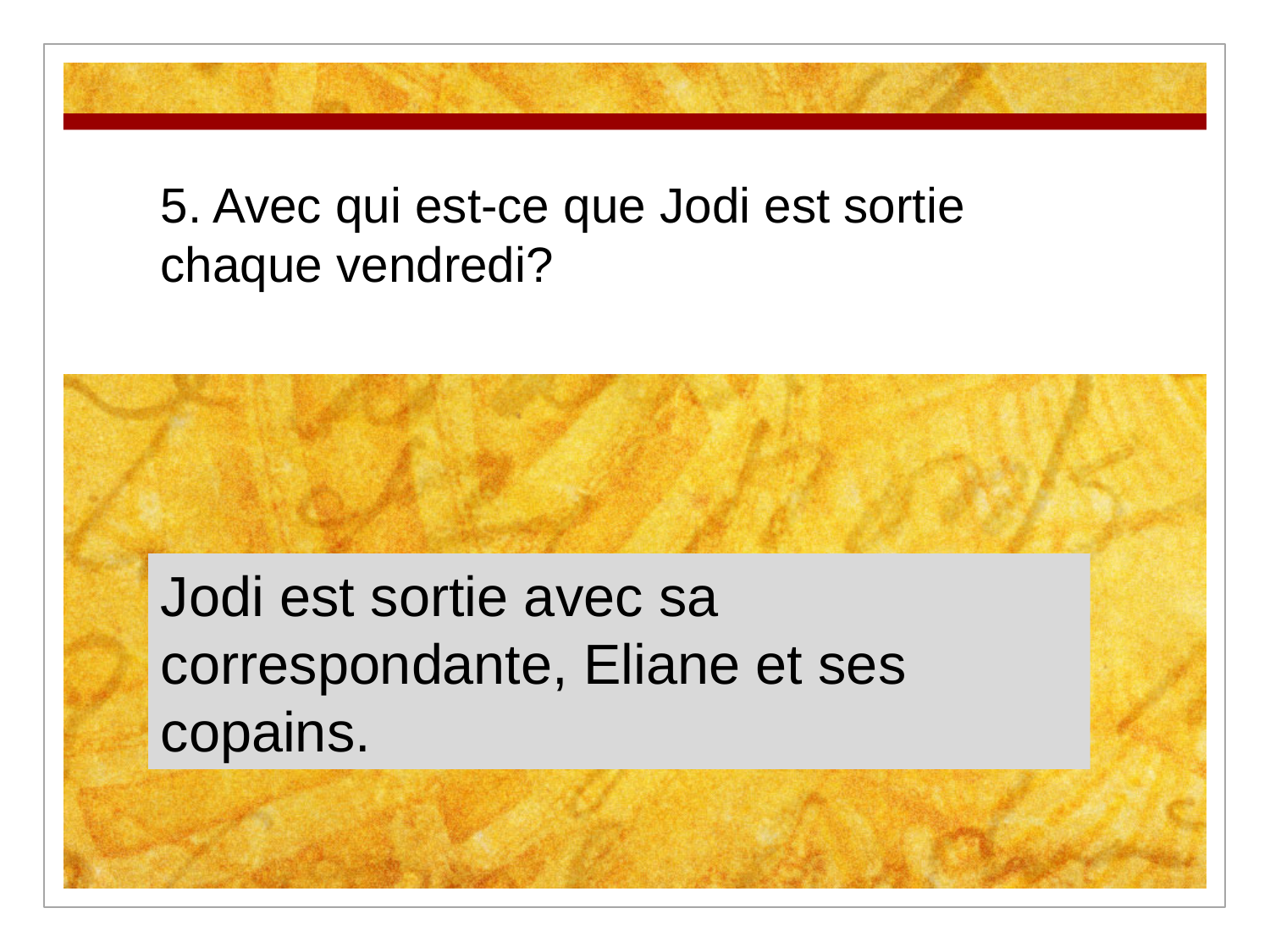

5. Avec qui est-ce que Jodi est sortie chaque vendredi?
Jodi est sortie avec sa correspondante, Eliane et ses copains.